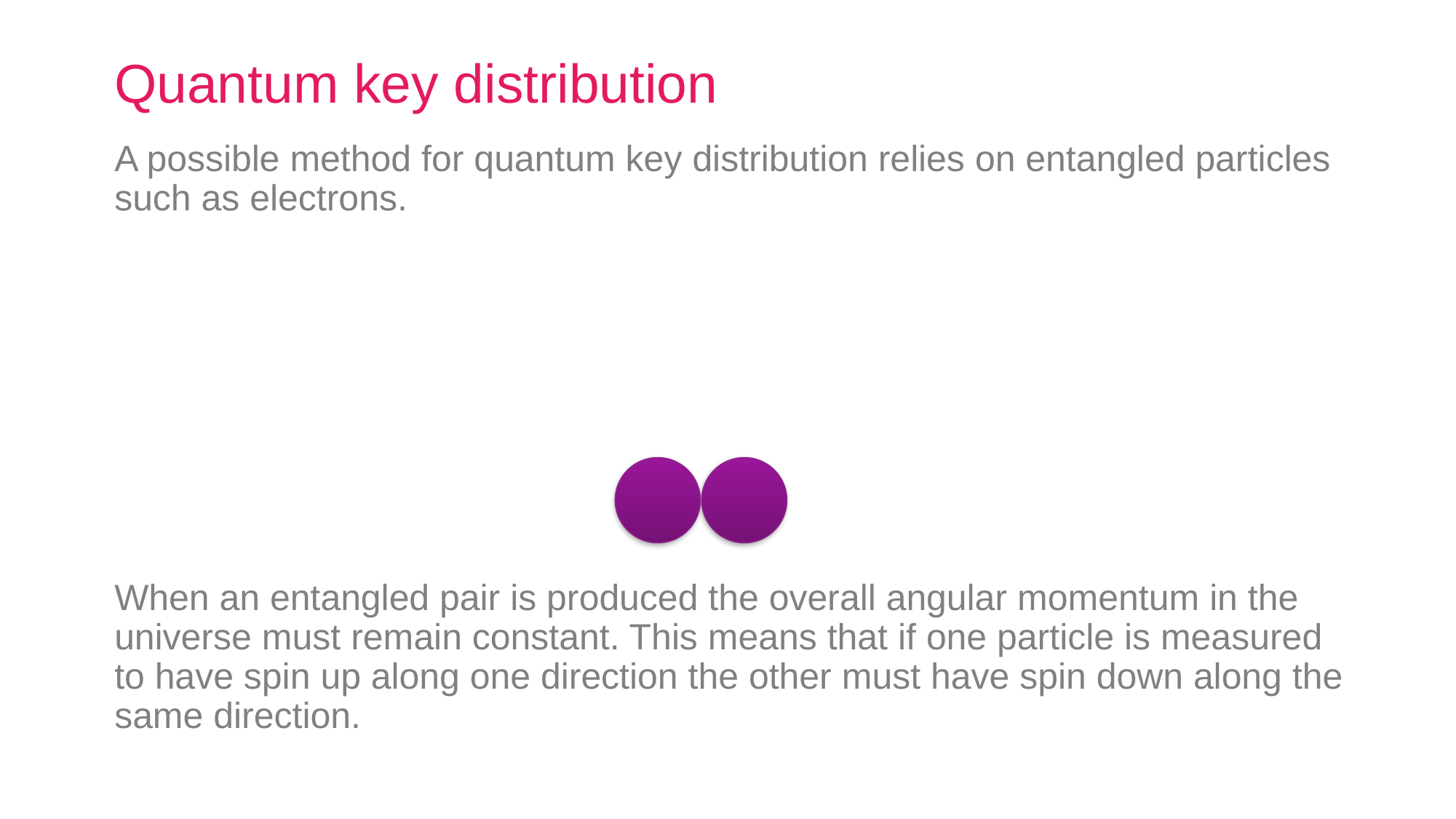

# Quantum key distribution
A possible method for quantum key distribution relies on entangled particles such as electrons.

When an entangled pair is produced the overall angular momentum in the universe must remain constant. This means that if one particle is measured to have spin up along one direction the other must have spin down along the same direction.